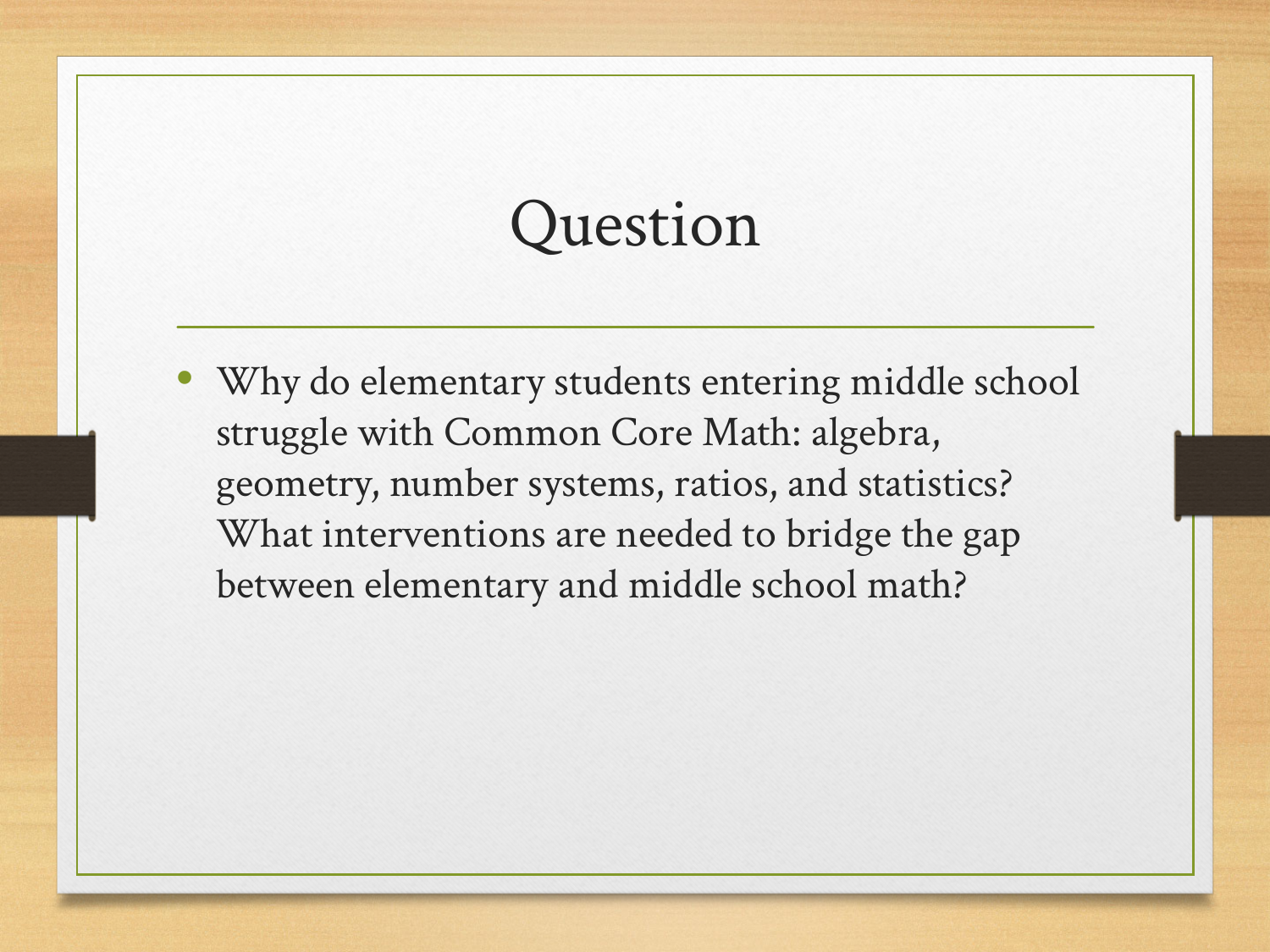

# Question
Why do elementary students entering middle school struggle with Common Core Math: algebra, geometry, number systems, ratios, and statistics? What interventions are needed to bridge the gap between elementary and middle school math?